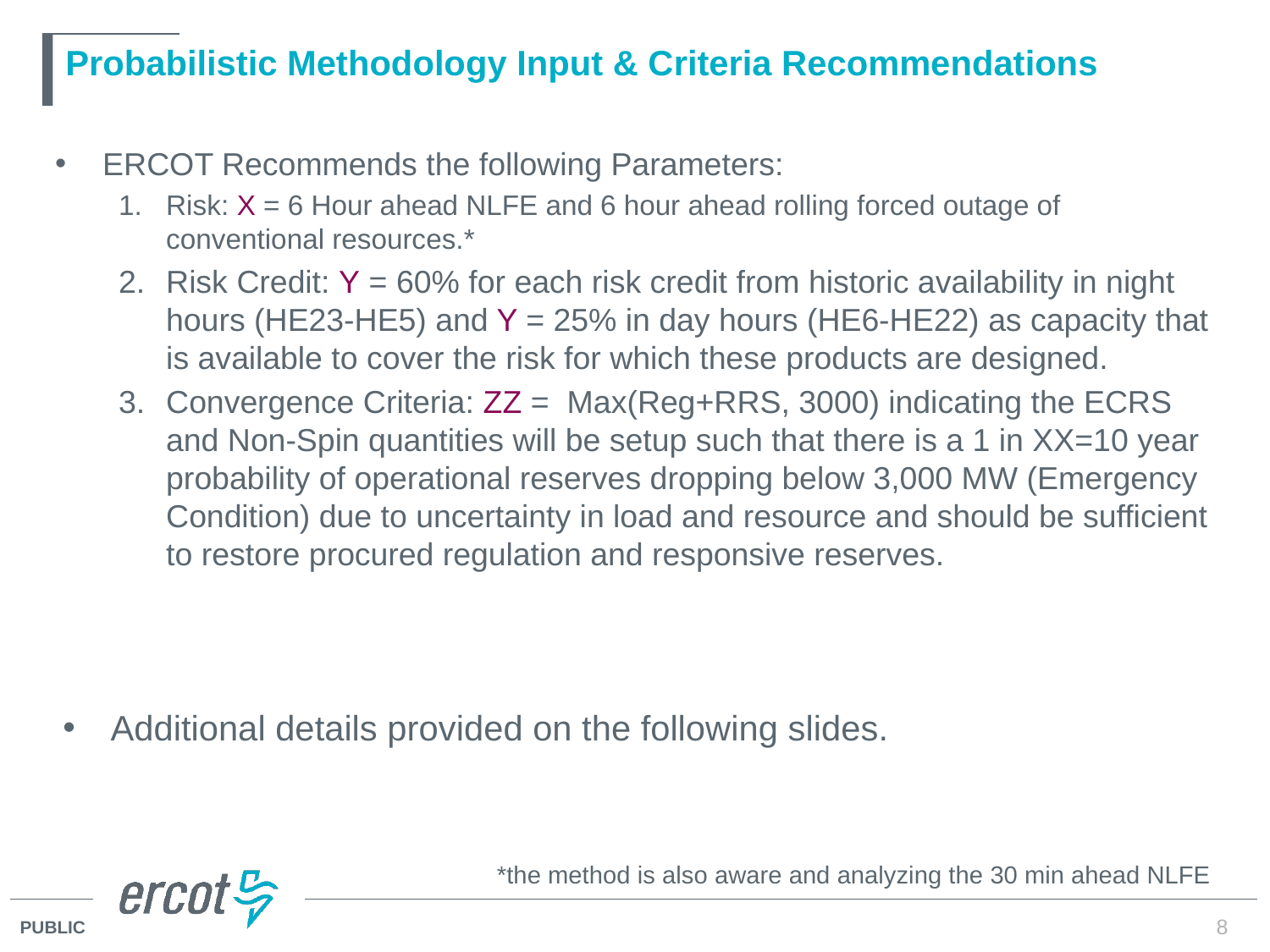

# Probabilistic Methodology Input & Criteria Recommendations
ERCOT Recommends the following Parameters:
Risk: X = 6 Hour ahead NLFE and 6 hour ahead rolling forced outage of conventional resources.*
Risk Credit: Y = 60% for each risk credit from historic availability in night hours (HE23-HE5) and Y = 25% in day hours (HE6-HE22) as capacity that is available to cover the risk for which these products are designed.
Convergence Criteria: ZZ =  Max(Reg+RRS, 3000) indicating the ECRS and Non-Spin quantities will be setup such that there is a 1 in XX=10 year probability of operational reserves dropping below 3,000 MW (Emergency Condition) due to uncertainty in load and resource and should be sufficient to restore procured regulation and responsive reserves.

Additional details provided on the following slides.
*the method is also aware and analyzing the 30 min ahead NLFE
8